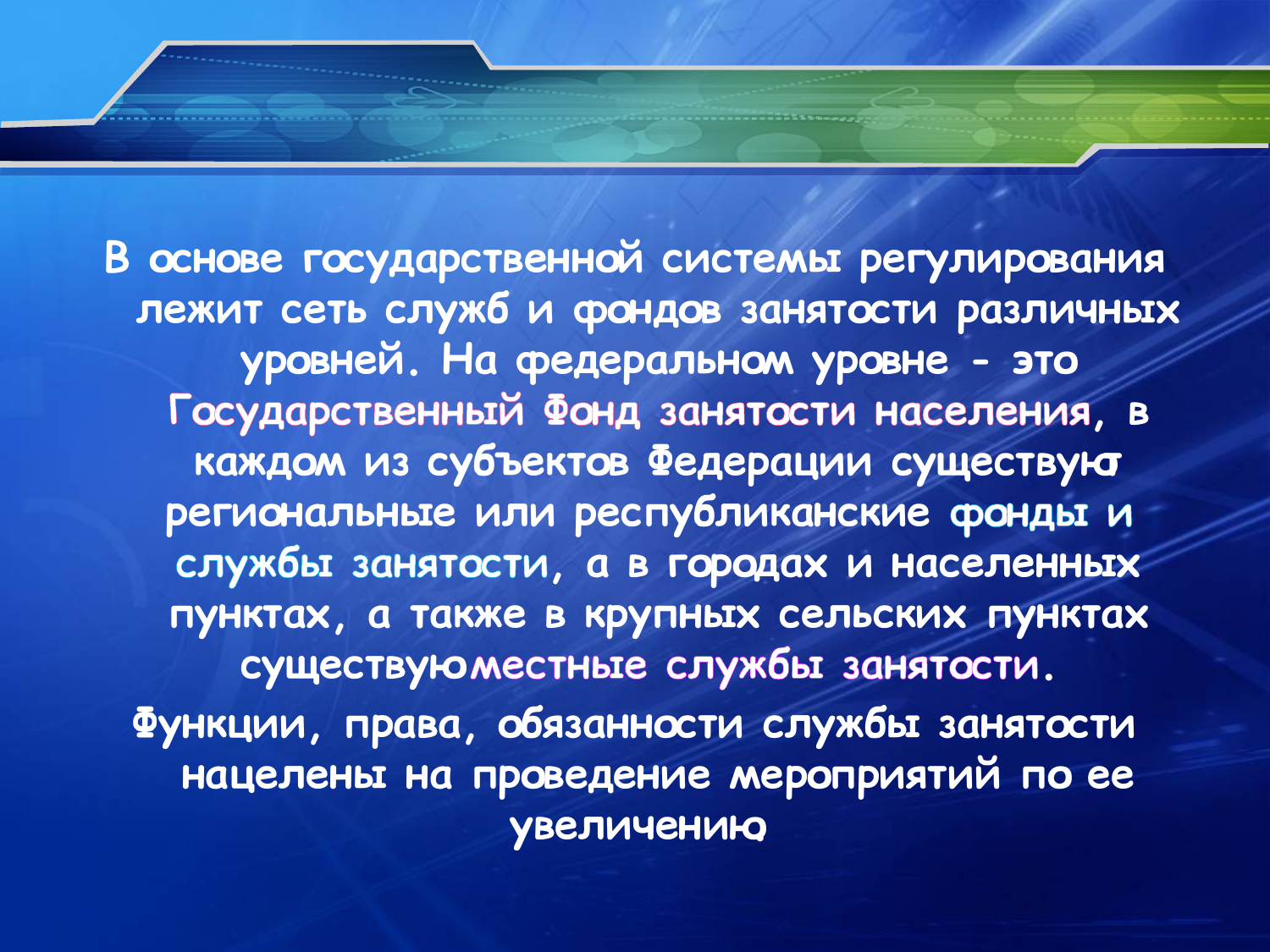

В основе государственной системы регулирования лежит сеть служб и фондов занятости различных уровней. На федеральном уровне - это Государственный Фонд занятости населения, в каждом из субъектов Федерации существуют региональные или республиканские фонды и  службы занятости, а в городах и населенных пунктах, а также в крупных сельских пунктах существую местные службы занятости.
Функции, права, обязанности службы занятости нацелены на проведение мероприятий по ее увеличению.